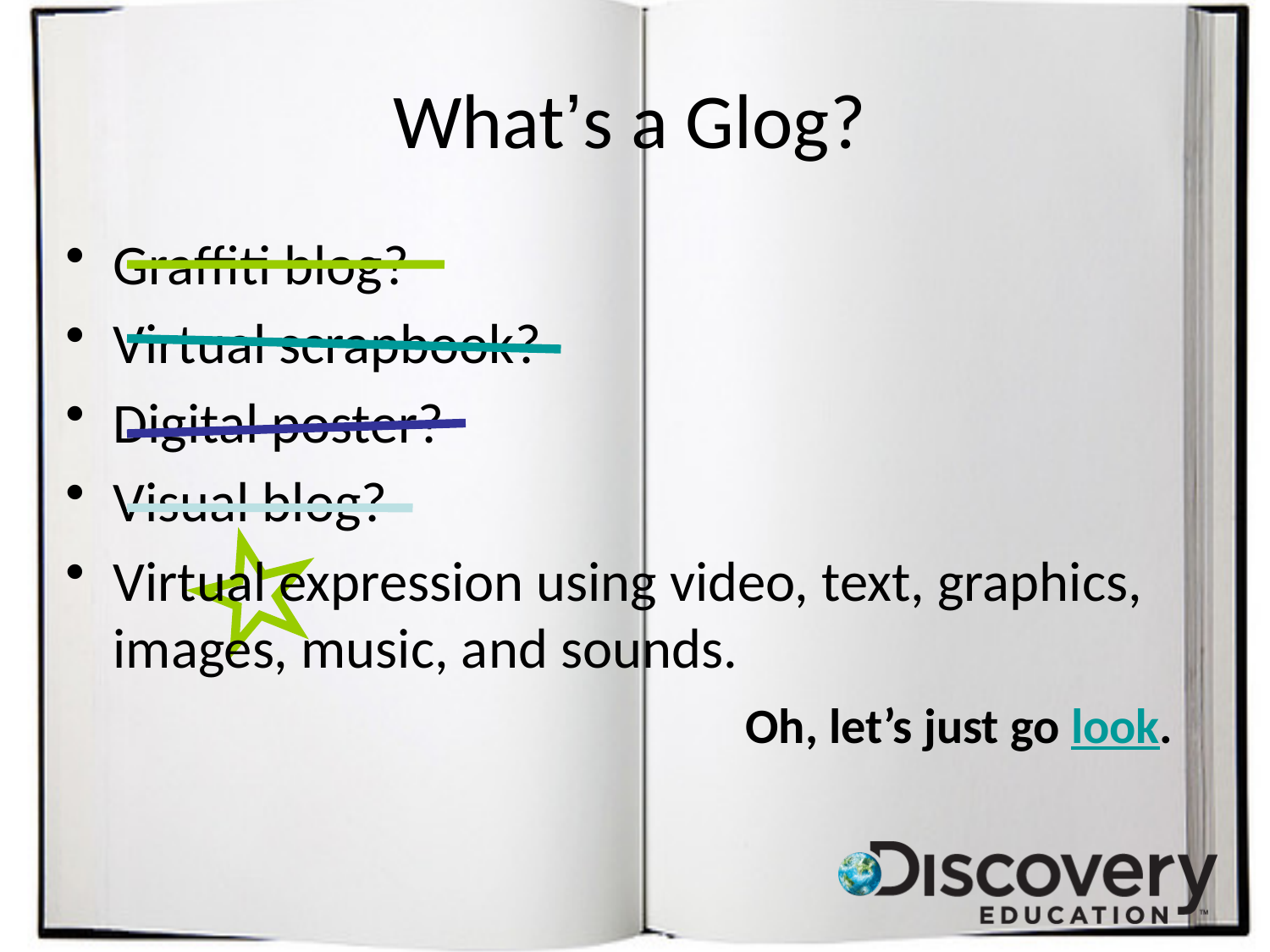

# What’s a Glog?
Graffiti blog?
Virtual scrapbook?
Digital poster?
Visual blog?
Virtual expression using video, text, graphics, images, music, and sounds.

Oh, let’s just go look.